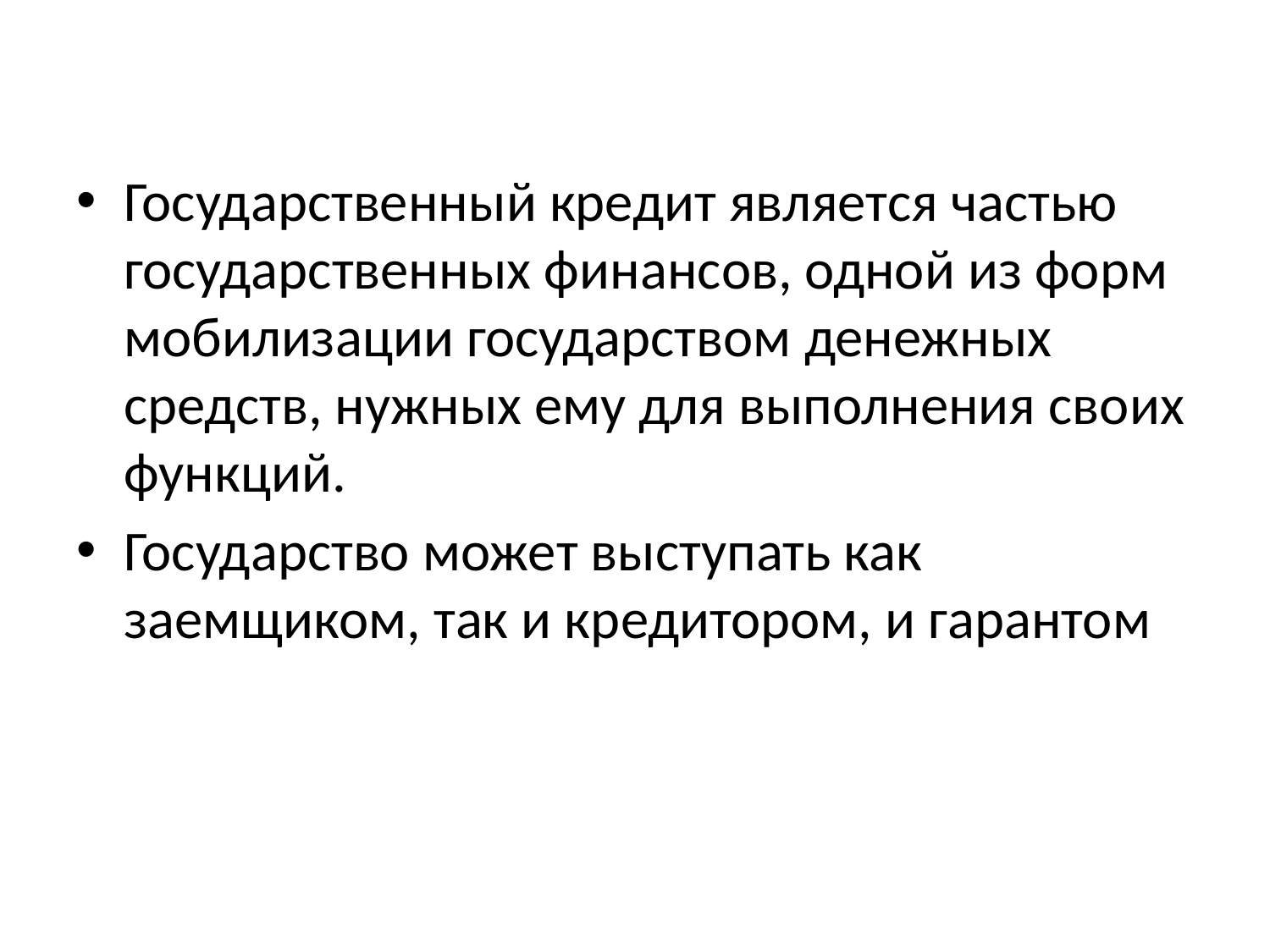

#
Государственный кредит является частью государственных финансов, одной из форм мобилизации государством денежных средств, нужных ему для выполнения своих функций.
Государство может выступать как заемщиком, так и кредитором, и гарантом